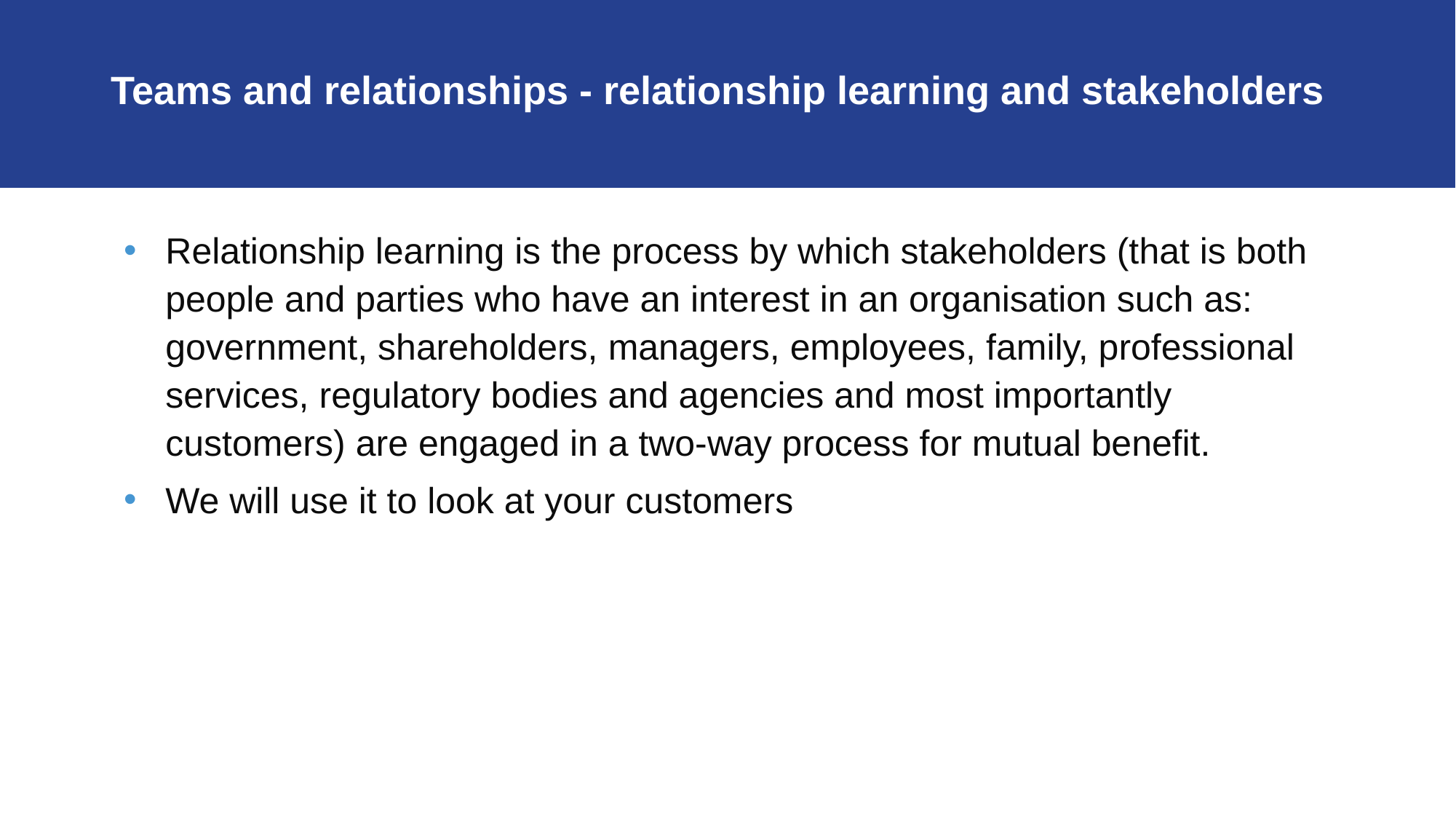

# Teams and relationships - relationship learning and stakeholders
Relationship learning is the process by which stakeholders (that is both people and parties who have an interest in an organisation such as: government, shareholders, managers, employees, family, professional services, regulatory bodies and agencies and most importantly customers) are engaged in a two-way process for mutual benefit.
We will use it to look at your customers